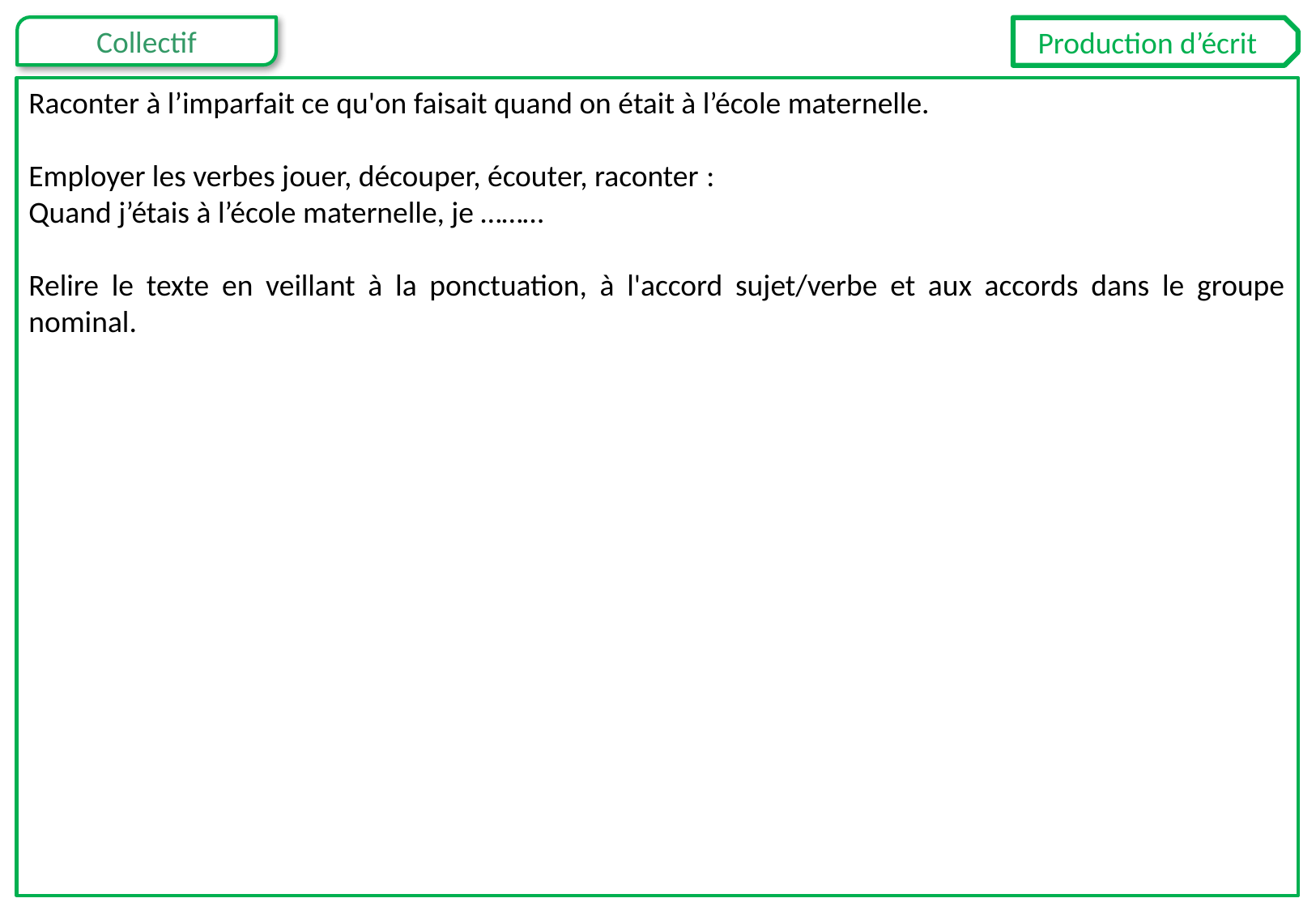

Production d’écrit
Raconter à l’imparfait ce qu'on faisait quand on était à l’école maternelle.

Employer les verbes jouer, découper, écouter, raconter :
Quand j’étais à l’école maternelle, je ………

Relire le texte en veillant à la ponctuation, à l'accord sujet/verbe et aux accords dans le groupe nominal.